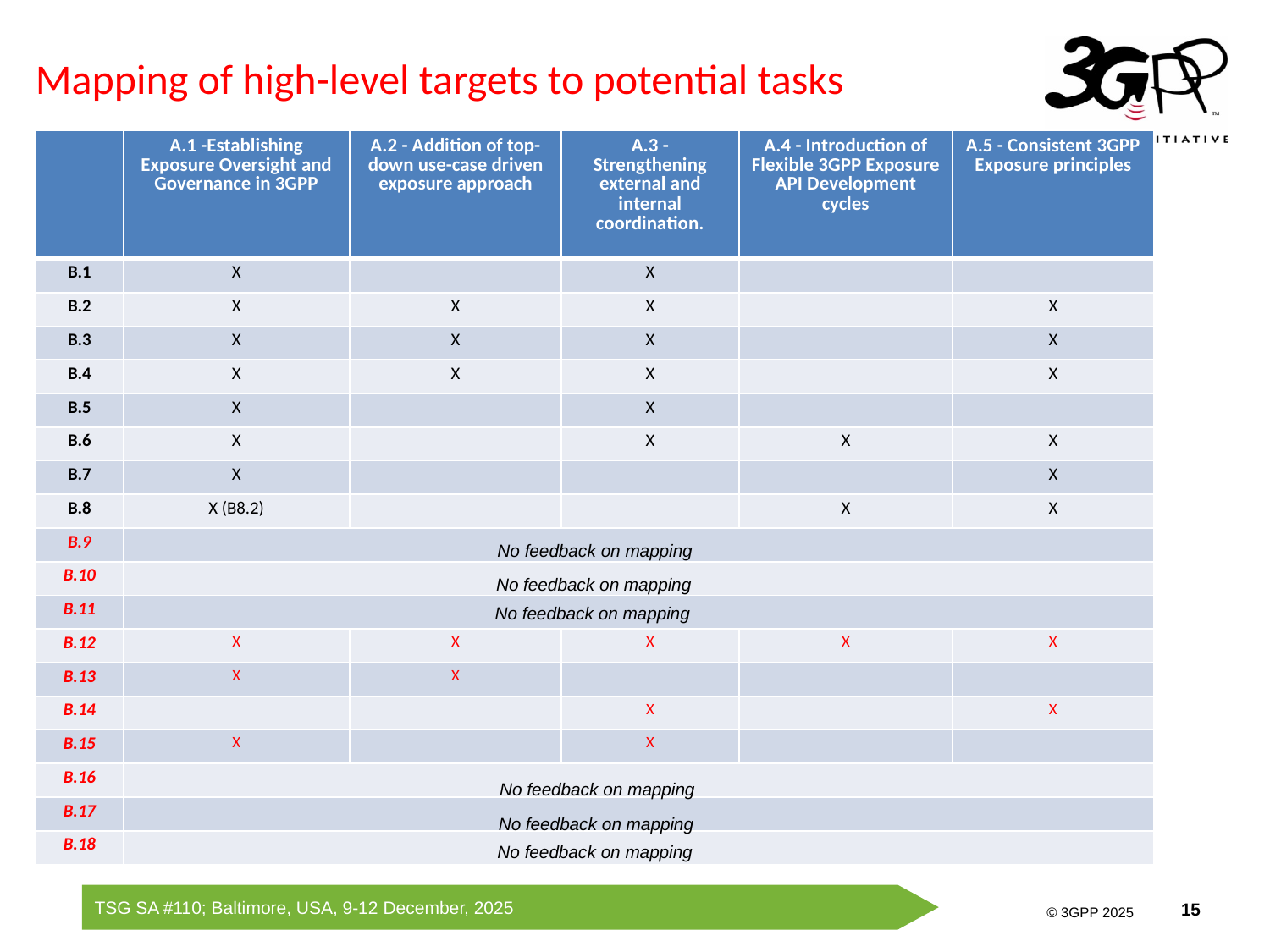

# Mapping of high-level targets to potential tasks
|  | A.1 -Establishing Exposure Oversight and Governance in 3GPP | A.2 - Addition of top-down use-case driven exposure approach | A.3 - Strengthening external and internal coordination. | A.4 - Introduction of Flexible 3GPP Exposure API Development cycles | A.5 - Consistent 3GPP Exposure principles |
| --- | --- | --- | --- | --- | --- |
| B.1 | X |  | X |  |  |
| B.2 | X | X | X |  | X |
| B.3 | X | X | X |  | X |
| B.4 | X | X | X |  | X |
| B.5 | X |  | X |  |  |
| B.6 | X |  | X | X | X |
| B.7 | X |  |  |  | X |
| B.8 | X (B8.2) |  |  | X | X |
| B.9 |  |  |  |  |  |
| B.10 |  |  |  |  |  |
| B.11 |  |  |  |  |  |
| B.12 | X | X | X | X | X |
| B.13 | X | X |  |  |  |
| B.14 |  |  | X |  | X |
| B.15 | X |  | X |  |  |
| B.16 |  |  |  |  |  |
| B.17 |  |  |  |  |  |
| B.18 |  |  |  |  |  |
No feedback on mapping
No feedback on mapping
No feedback on mapping
No feedback on mapping
No feedback on mapping
No feedback on mapping